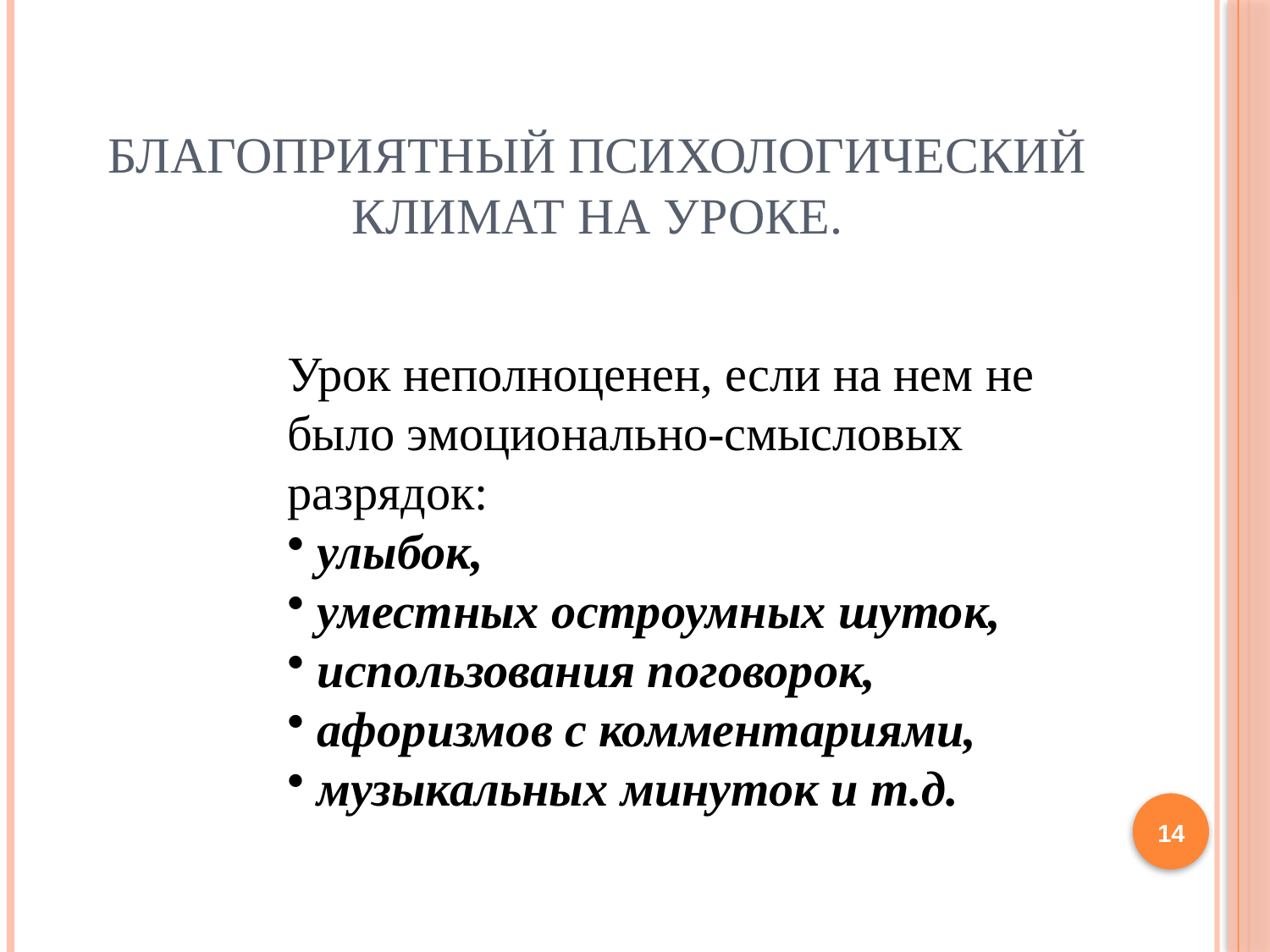

# Благоприятный психологический климат на уроке.
Урок неполноценен, если на нем не было эмоционально-смысловых разрядок:
улыбок,
уместных остроумных шуток,
использования поговорок,
афоризмов с комментариями,
музыкальных минуток и т.д.

14